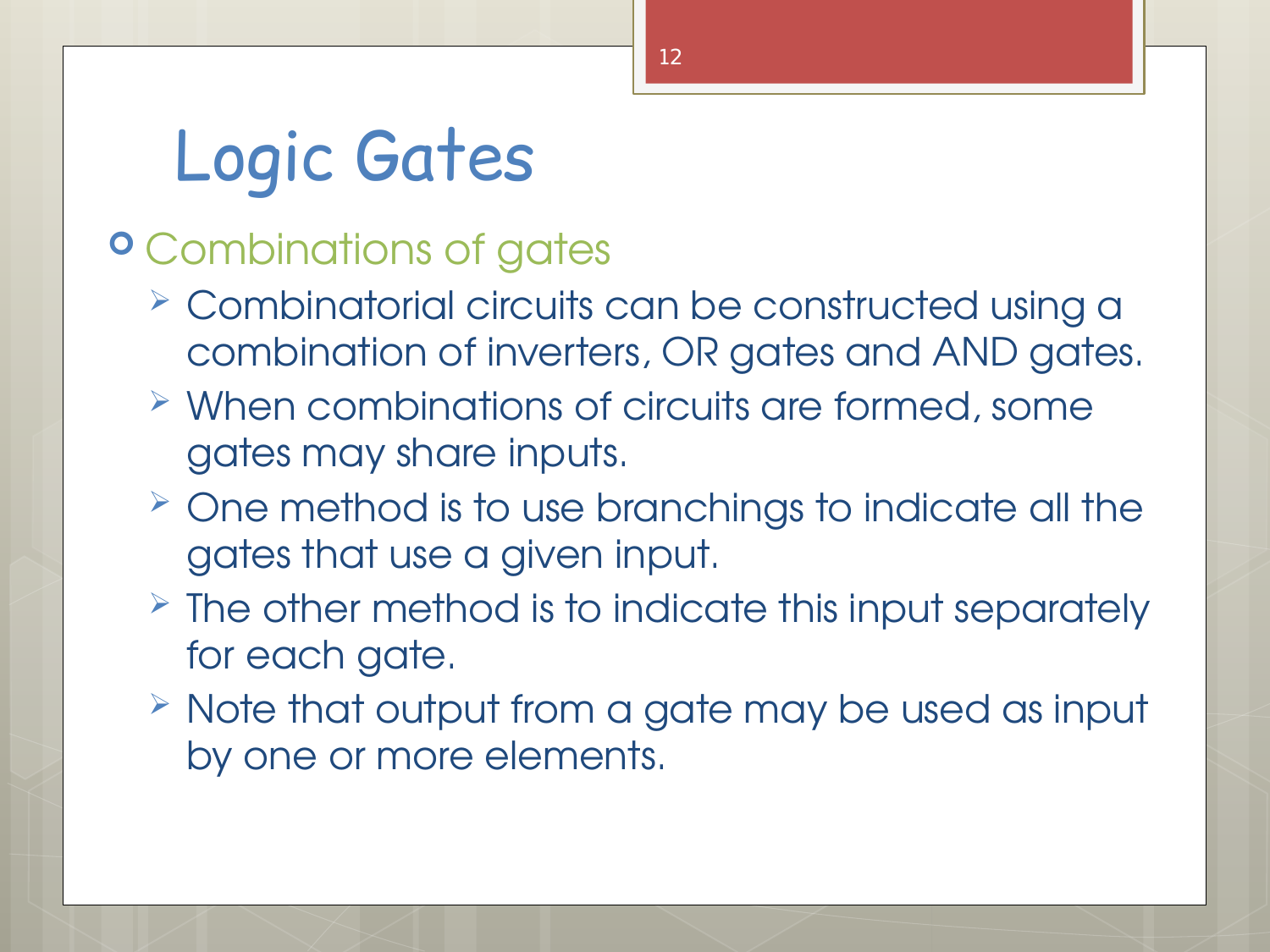

12
# Logic Gates
Combinations of gates
Combinatorial circuits can be constructed using a combination of inverters, OR gates and AND gates.
When combinations of circuits are formed, some gates may share inputs.
One method is to use branchings to indicate all the gates that use a given input.
The other method is to indicate this input separately for each gate.
Note that output from a gate may be used as input by one or more elements.